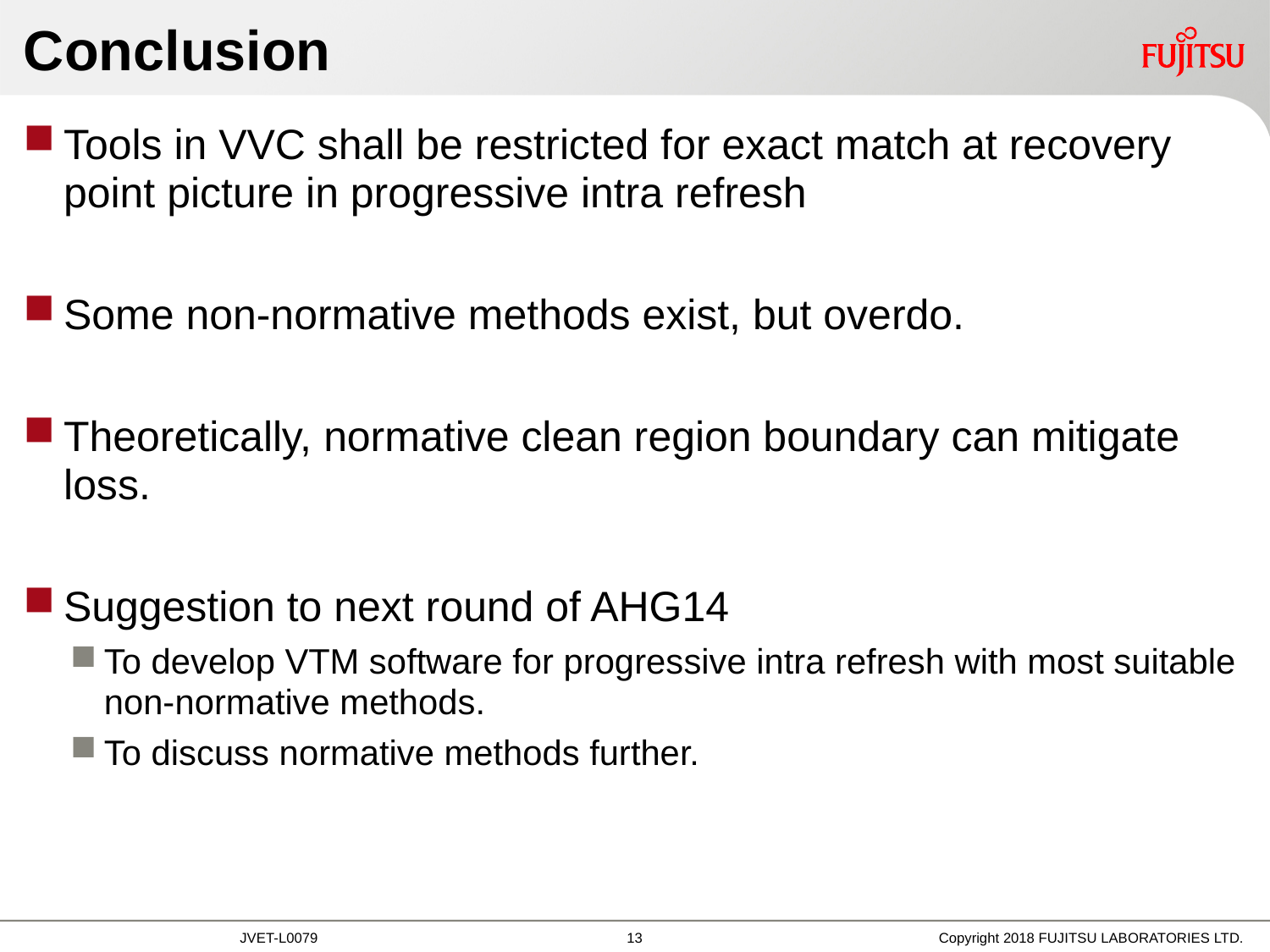

# Conclusion
Tools in VVC shall be restricted for exact match at recovery point picture in progressive intra refresh

Some non-normative methods exist, but overdo.

Theoretically, normative clean region boundary can mitigate loss.

Suggestion to next round of AHG14
To develop VTM software for progressive intra refresh with most suitable non-normative methods.
To discuss normative methods further.
13
Copyright 2018 FUJITSU LABORATORIES LTD.